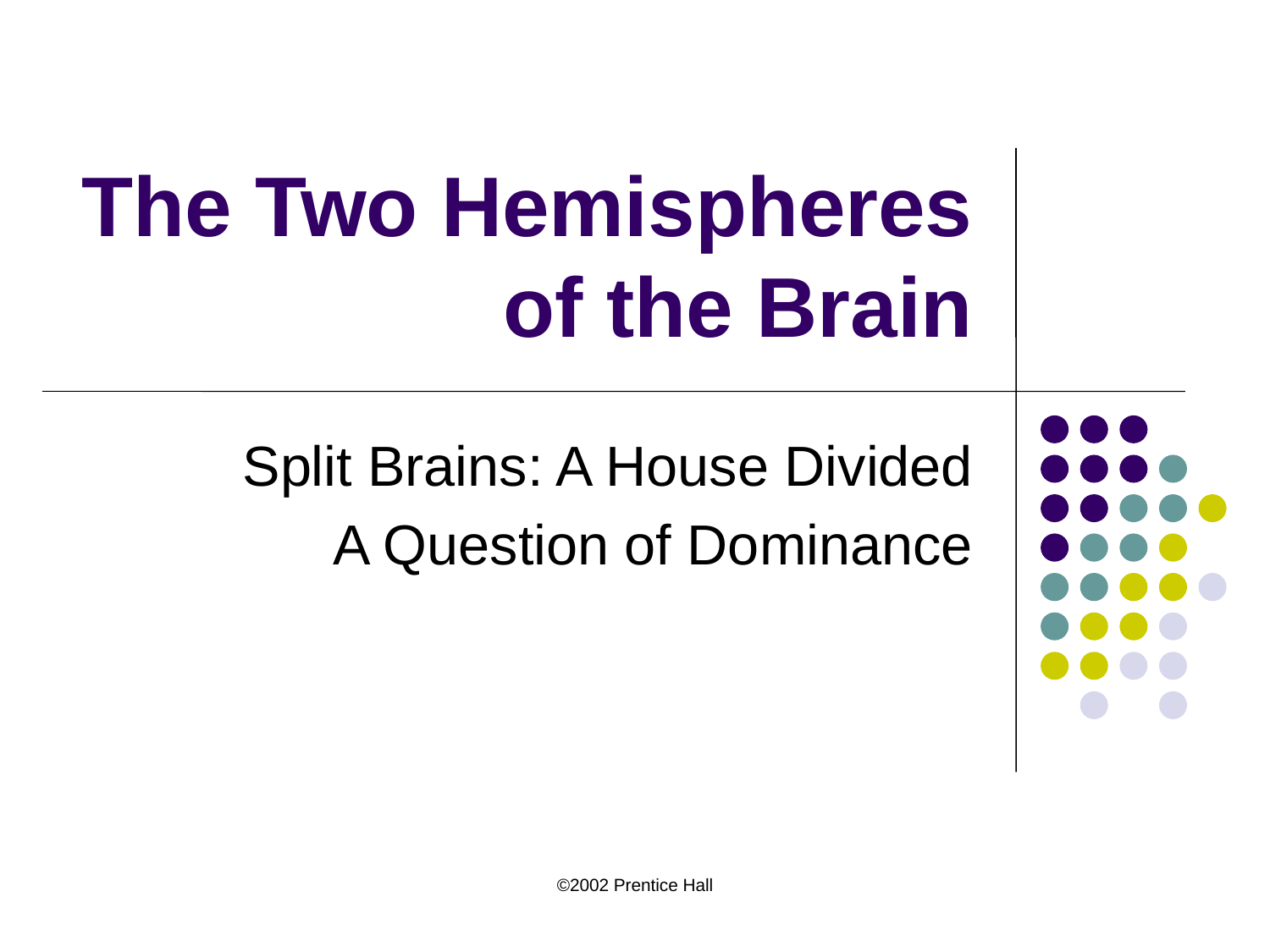

# The Two Hemispheres of the Brain
Split Brains: A House Divided
A Question of Dominance
©2002 Prentice Hall